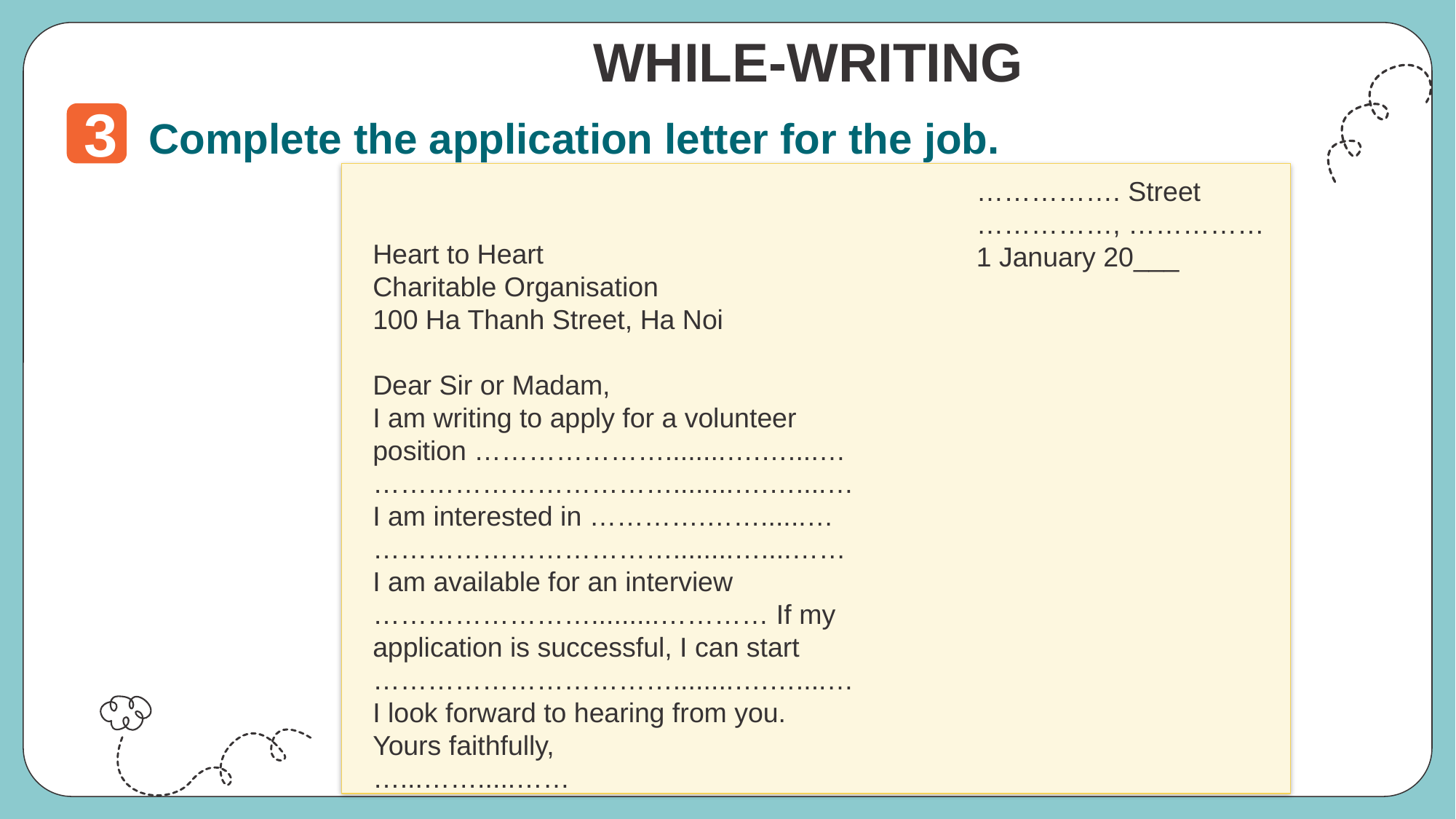

WHILE-WRITING
3

Complete the application letter for the job.

……………. Street
……………, ……………
1 January 20___
Heart to Heart
Charitable Organisation
100 Ha Thanh Street, Ha Noi

Dear Sir or Madam,
I am writing to apply for a volunteer
position …………………........….…....…
……………………………........….…....…
I am interested in ………….……......…
……………………………........…....……
I am available for an interview
…………………….........………… If my
application is successful, I can start
……………………………........….…....…
I look forward to hearing from you.
Yours faithfully,
…...…….....……